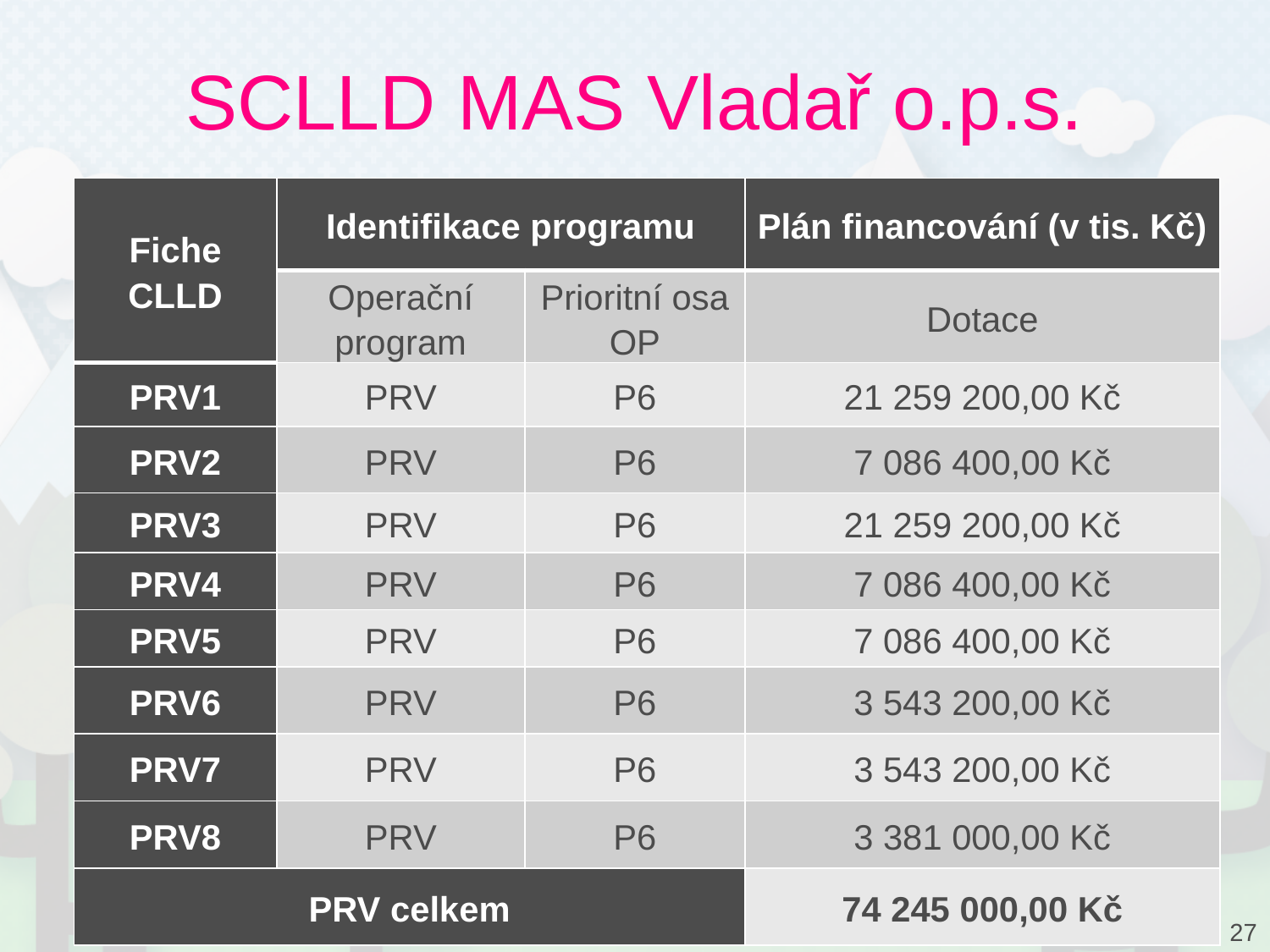

# SCLLD MAS Vladař o.p.s.

| Fiche CLLD | Identifikace programu |  | Plán financování (v tis. Kč) |
| --- | --- | --- | --- |
|  | Operační program | Prioritní osa OP | Dotace |
| PRV1 | PRV | P6 | 21 259 200,00 Kč |
| PRV2 | PRV | P6 | 7 086 400,00 Kč |
| PRV3 | PRV | P6 | 21 259 200,00 Kč |
| PRV4 | PRV | P6 | 7 086 400,00 Kč |
| PRV5 | PRV | P6 | 7 086 400,00 Kč |
| PRV6 | PRV | P6 | 3 543 200,00 Kč |
| PRV7 | PRV | P6 | 3 543 200,00 Kč |
| PRV8 | PRV | P6 | 3 381 000,00 Kč |
| PRV celkem |  |  | 74 245 000,00 Kč |
27